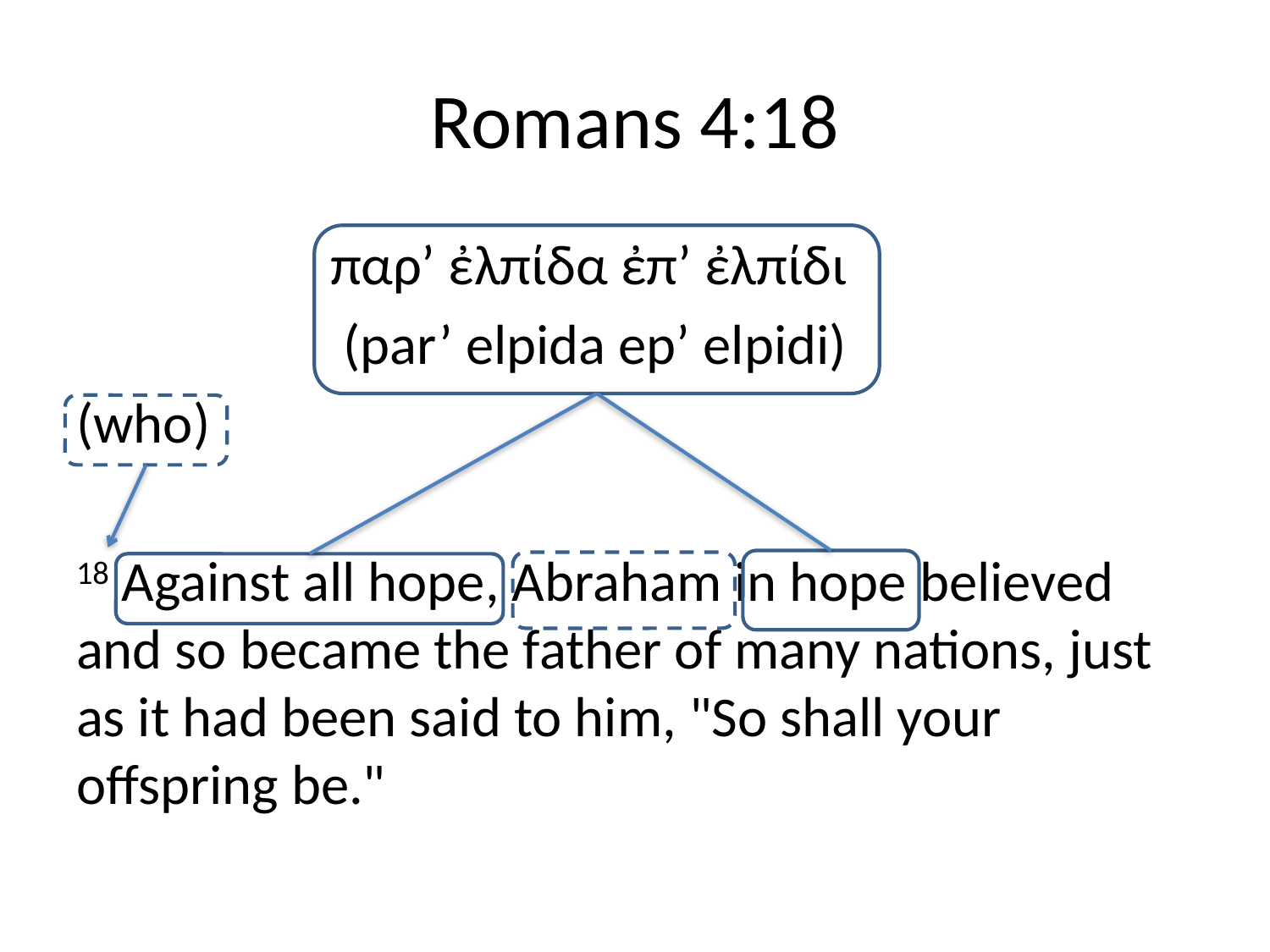

# Romans 4:18
		παρʼ ἐλπίδα ἐπʼ ἐλπίδι
		 (par’ elpida ep’ elpidi)
(who)

18 Against all hope, Abraham in hope believed and so became the father of many nations, just as it had been said to him, "So shall your offspring be."